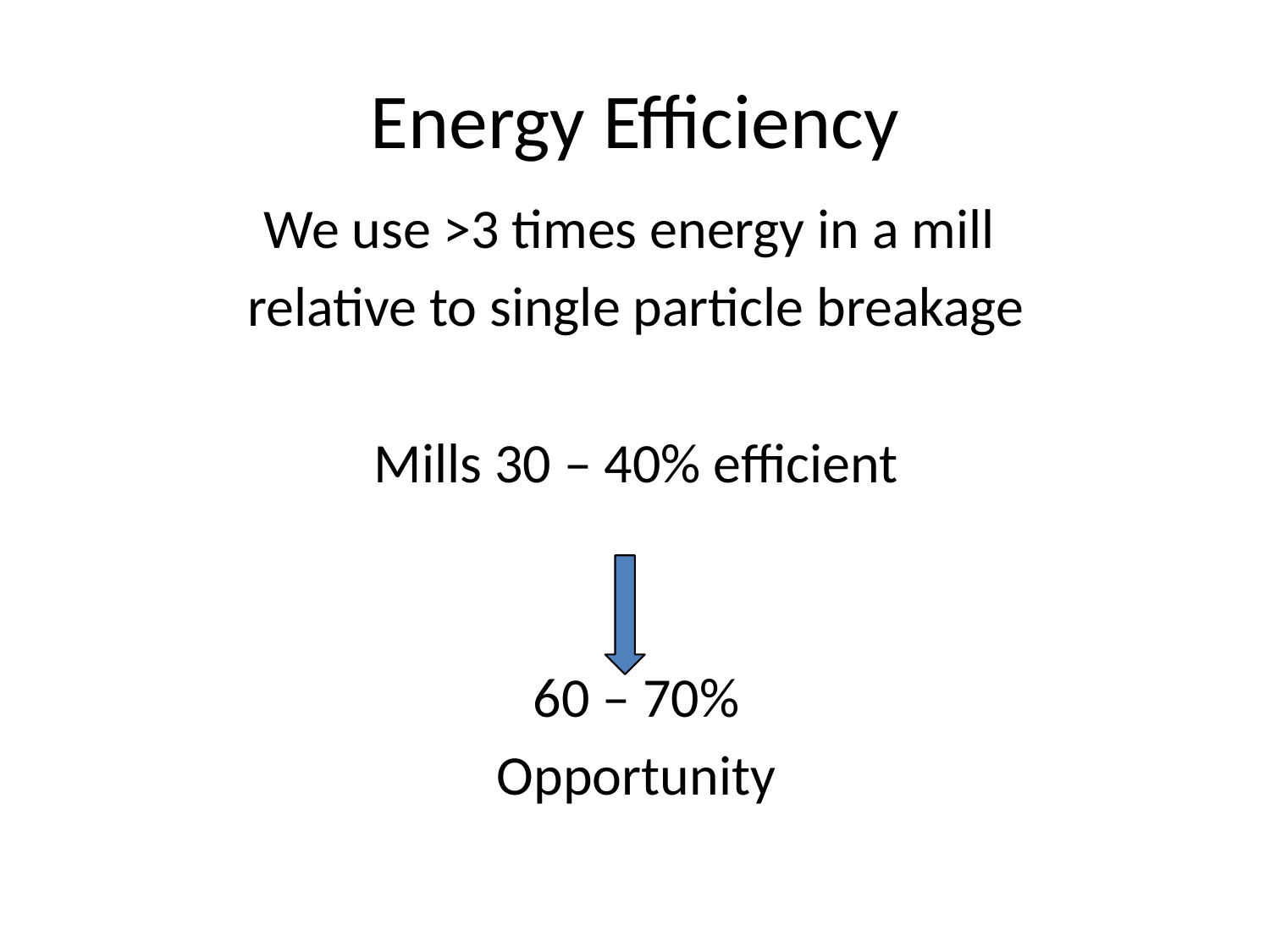

# Energy Efficiency
We use >3 times energy in a mill
relative to single particle breakage

Mills 30 – 40% efficient

60 – 70%
Opportunity